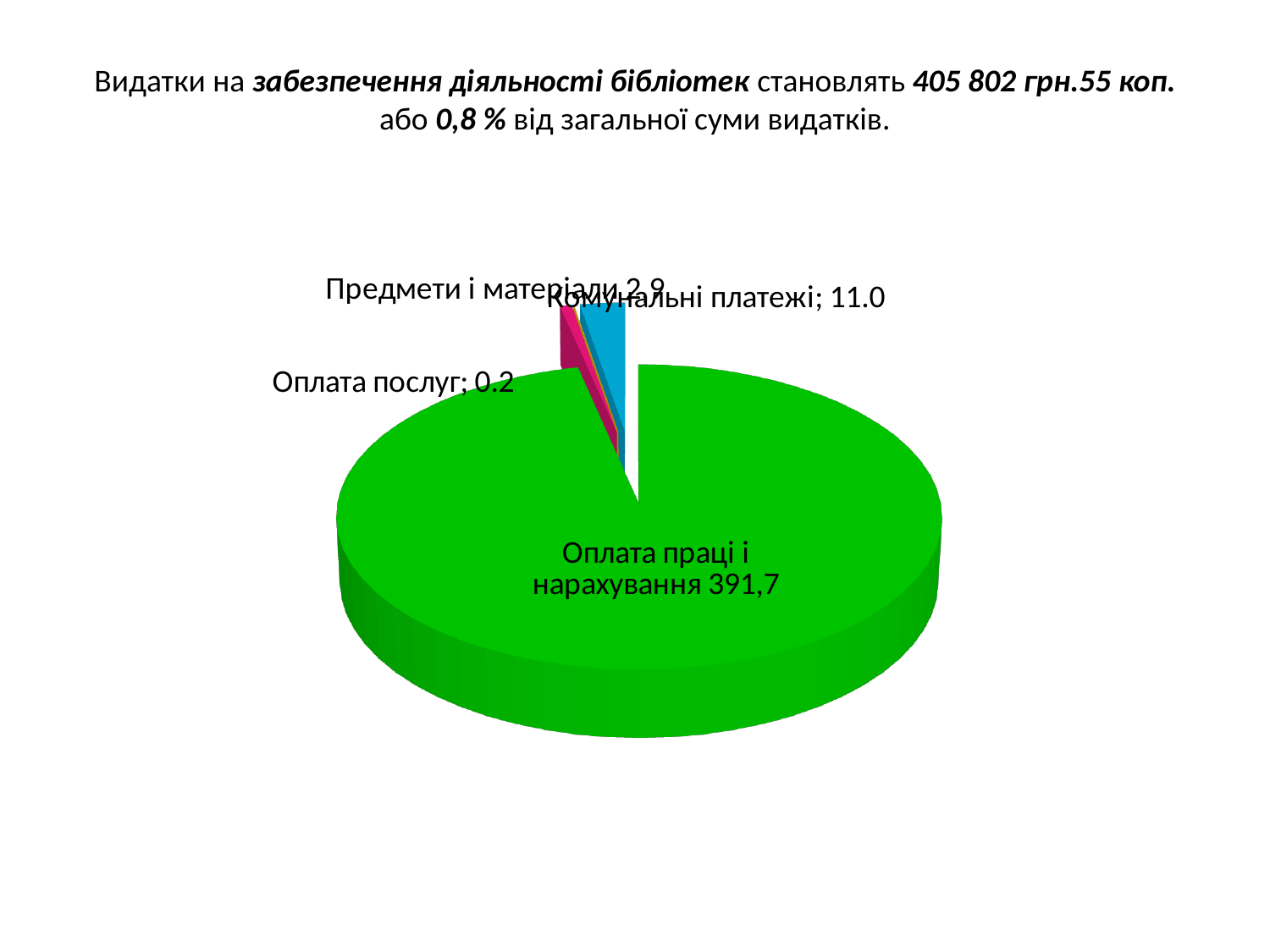

# Видатки на забезпечення діяльності бібліотек становлять 405 802 грн.55 коп. або 0,8 % від загальної суми видатків.

[unsupported chart]